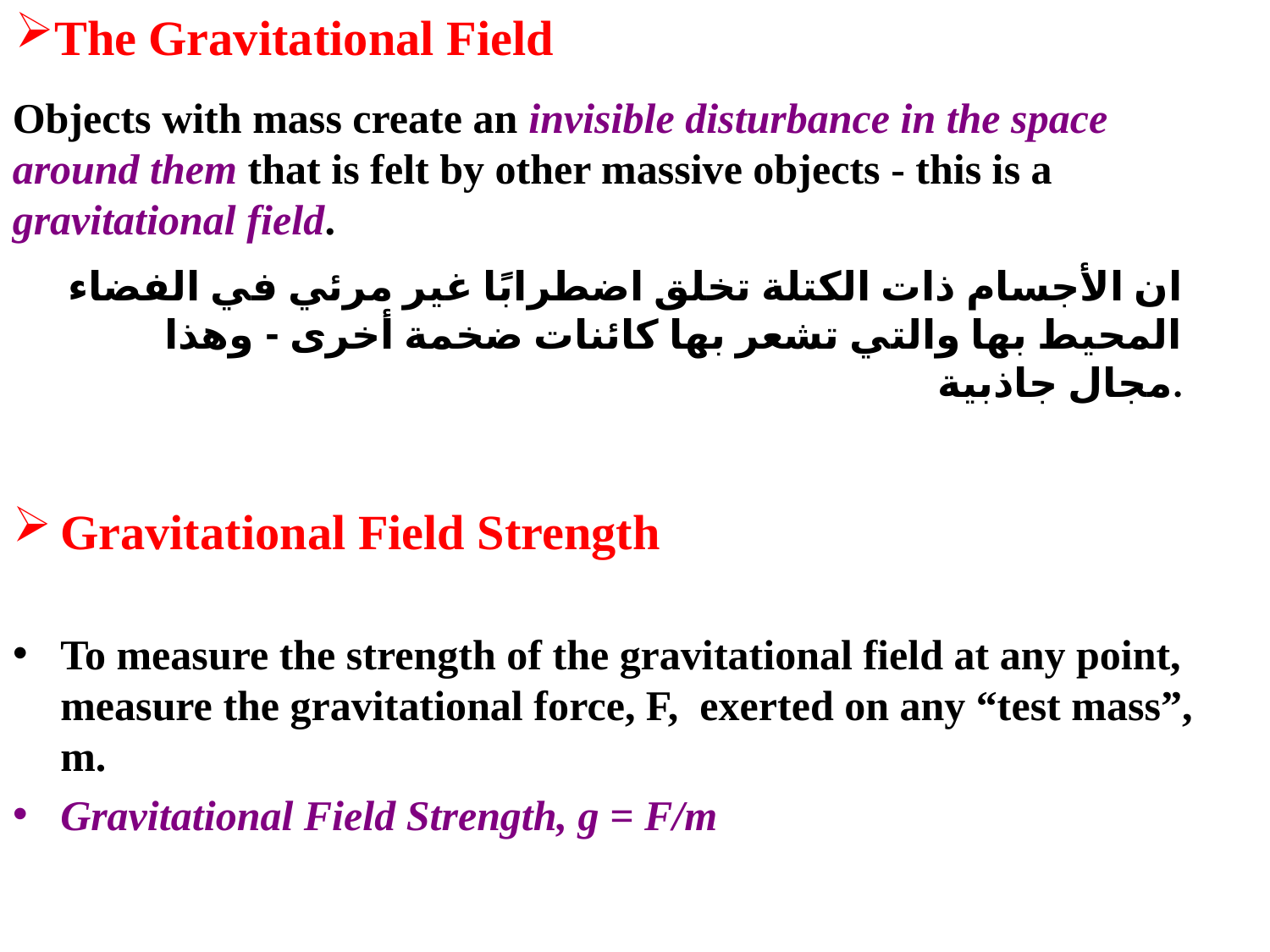

The Gravitational Field
Objects with mass create an invisible disturbance in the space around them that is felt by other massive objects - this is a gravitational field.
# ان الأجسام ذات الكتلة تخلق اضطرابًا غير مرئي في الفضاء المحيط بها والتي تشعر بها كائنات ضخمة أخرى - وهذا مجال جاذبية.

Gravitational Field Strength

To measure the strength of the gravitational field at any point, measure the gravitational force, F,  exerted on any “test mass”, m.
Gravitational Field Strength, g = F/m